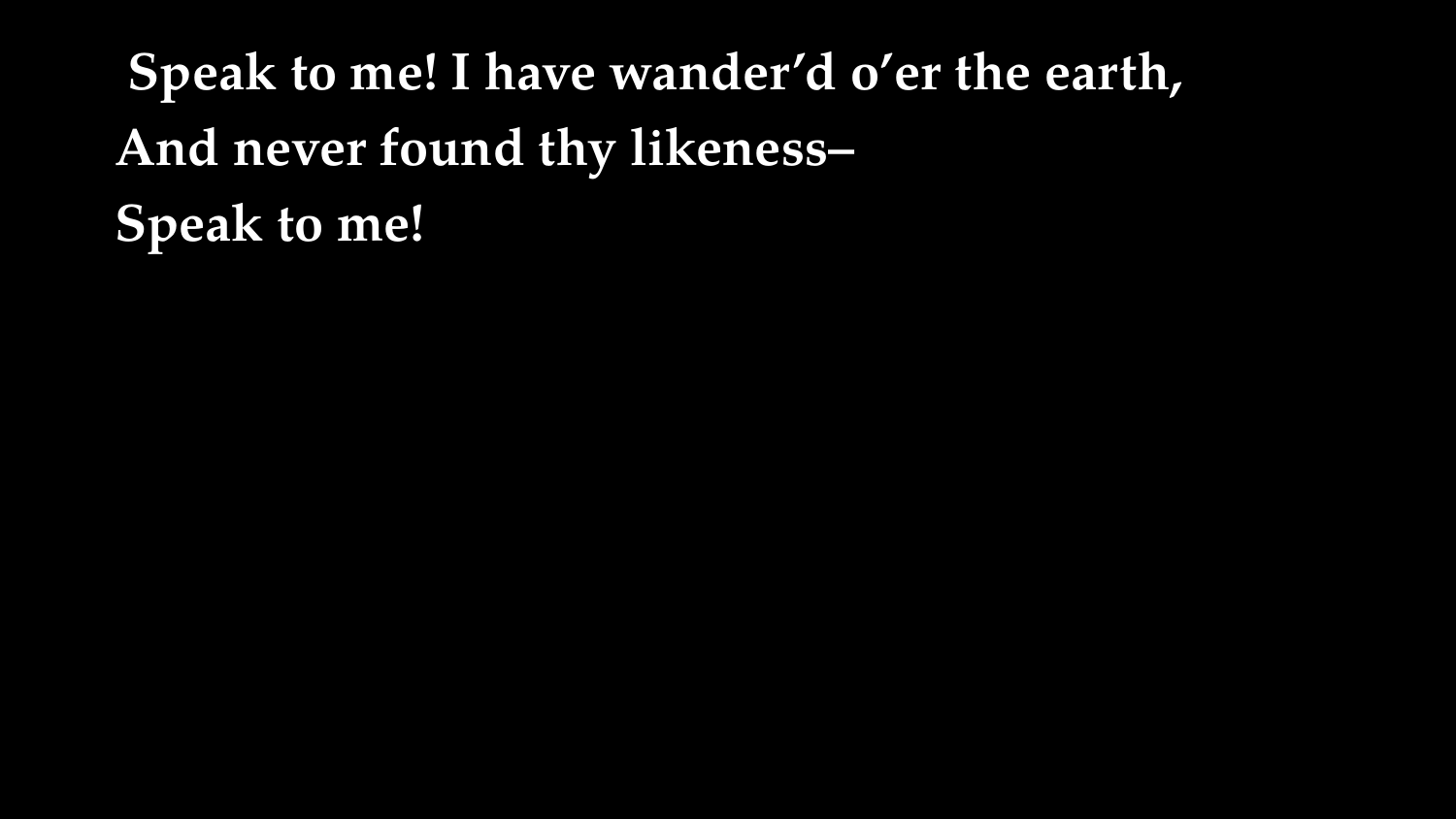

# Speak to me! I have wander’d o’er the earth, And never found thy likeness– Speak to me!